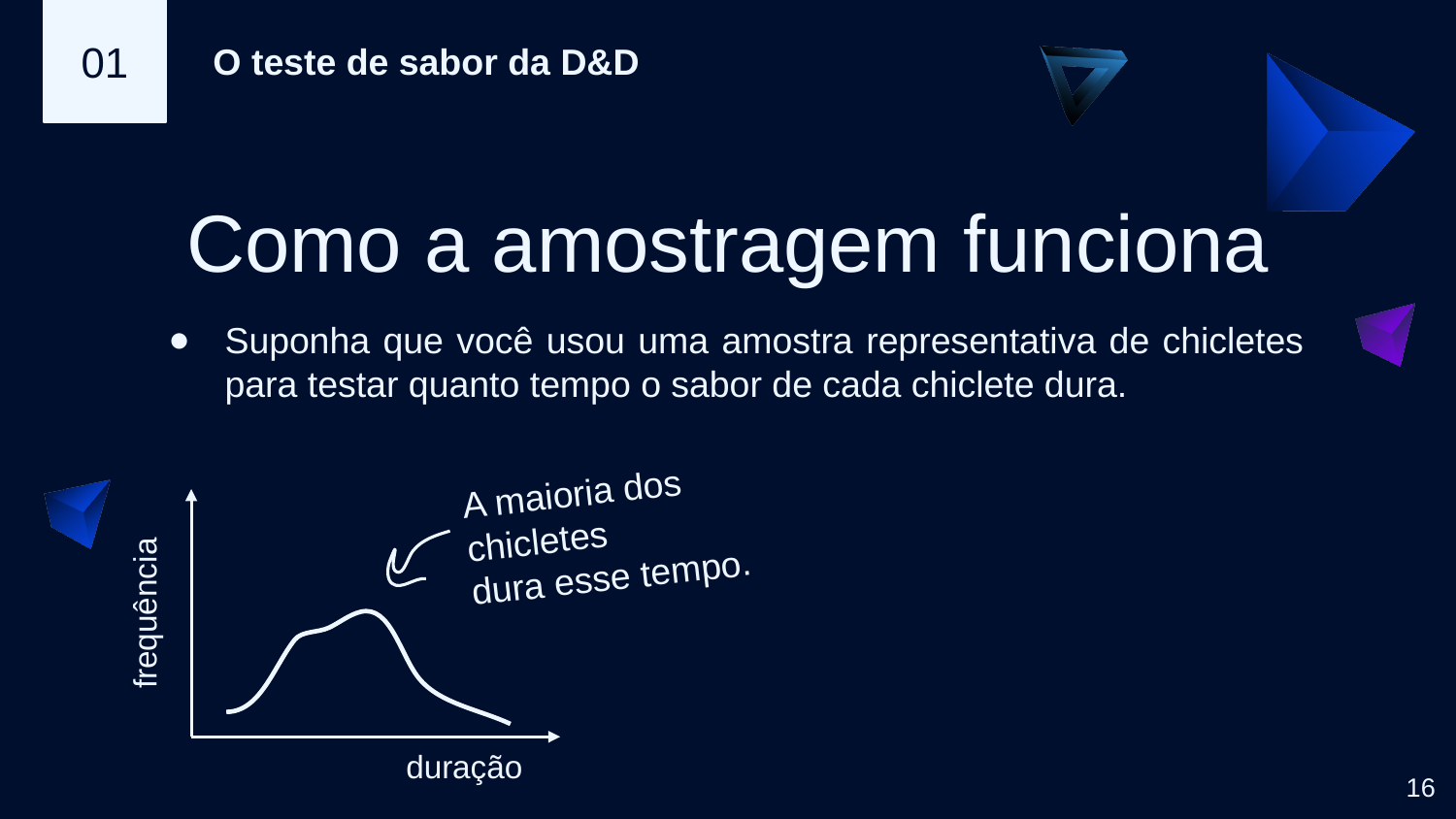

01
O teste de sabor da D&D
# Como a amostragem funciona
Suponha que você usou uma amostra representativa de chicletes para testar quanto tempo o sabor de cada chiclete dura.
A maioria dos chicletes
dura esse tempo.

frequência

duração
16